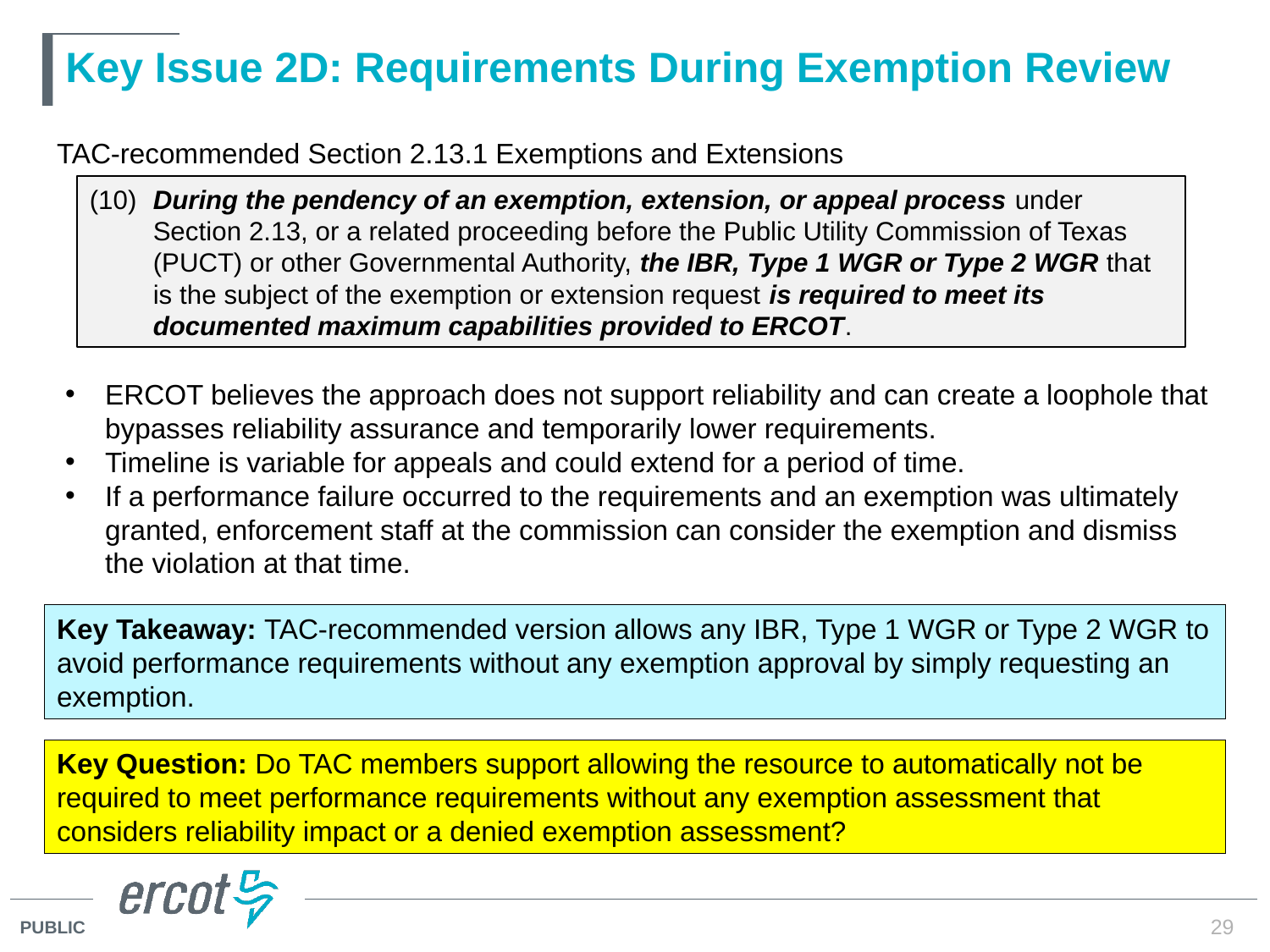

# Key Issue 2D: Requirements During Exemption Review
TAC-recommended Section 2.13.1 Exemptions and Extensions
(10)	During the pendency of an exemption, extension, or appeal process under Section 2.13, or a related proceeding before the Public Utility Commission of Texas (PUCT) or other Governmental Authority, the IBR, Type 1 WGR or Type 2 WGR that is the subject of the exemption or extension request is required to meet its documented maximum capabilities provided to ERCOT.
ERCOT believes the approach does not support reliability and can create a loophole that bypasses reliability assurance and temporarily lower requirements.
Timeline is variable for appeals and could extend for a period of time.
If a performance failure occurred to the requirements and an exemption was ultimately granted, enforcement staff at the commission can consider the exemption and dismiss the violation at that time.
Key Takeaway: TAC-recommended version allows any IBR, Type 1 WGR or Type 2 WGR to avoid performance requirements without any exemption approval by simply requesting an exemption.
Key Question: Do TAC members support allowing the resource to automatically not be required to meet performance requirements without any exemption assessment that considers reliability impact or a denied exemption assessment?
29